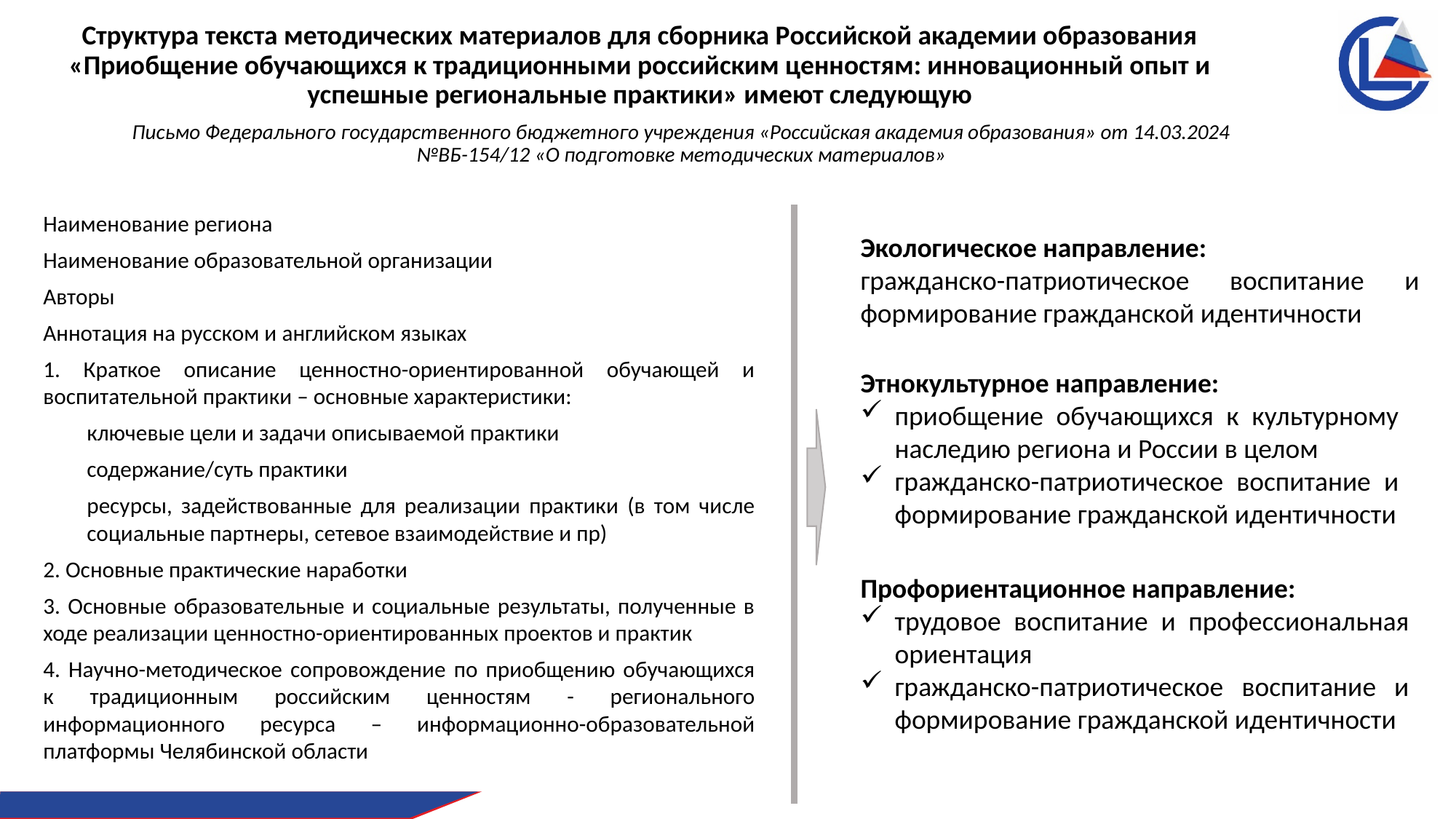

# Структура текста методических материалов для сборника Российской академии образования «Приобщение обучающихся к традиционными российским ценностям: инновационный опыт и успешные региональные практики» имеют следующую
Письмо Федерального государственного бюджетного учреждения «Российская академия образования» от 14.03.2024 №ВБ-154/12 «О подготовке методических материалов»
Наименование региона
Наименование образовательной организации
Авторы
Аннотация на русском и английском языках
1. Краткое описание ценностно-ориентированной обучающей и воспитательной практики – основные характеристики:
ключевые цели и задачи описываемой практики
содержание/суть практики
ресурсы, задействованные для реализации практики (в том числе социальные партнеры, сетевое взаимодействие и пр)
2. Основные практические наработки
3. Основные образовательные и социальные результаты, полученные в ходе реализации ценностно-ориентированных проектов и практик
4. Научно-методическое сопровождение по приобщению обучающихся к традиционным российским ценностям - регионального информационного ресурса – информационно-образовательной платформы Челябинской области

Экологическое направление:
гражданско-патриотическое воспитание и формирование гражданской идентичности
Этнокультурное направление:
приобщение обучающихся к культурному наследию региона и России в целом
гражданско-патриотическое воспитание и формирование гражданской идентичности
Профориентационное направление:
трудовое воспитание и профессиональная ориентация
гражданско-патриотическое воспитание и формирование гражданской идентичности